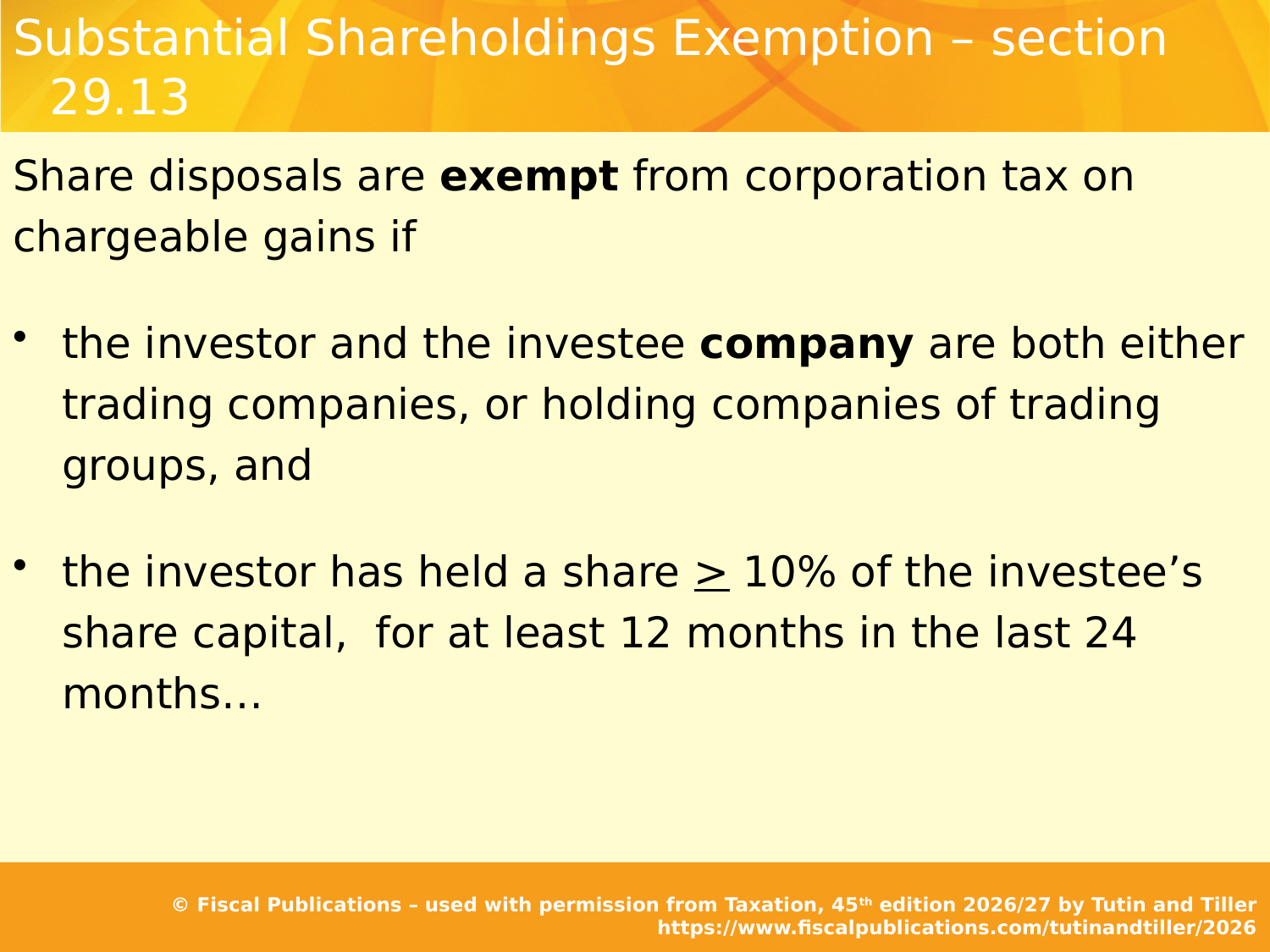

# Substantial Shareholdings Exemption – section 29.13
Share disposals are exempt from corporation tax on chargeable gains if

the investor and the investee company are both either trading companies, or holding companies of trading groups, and

the investor has held a share > 10% of the investee’s share capital,  for at least 12 months in the last 24 months…